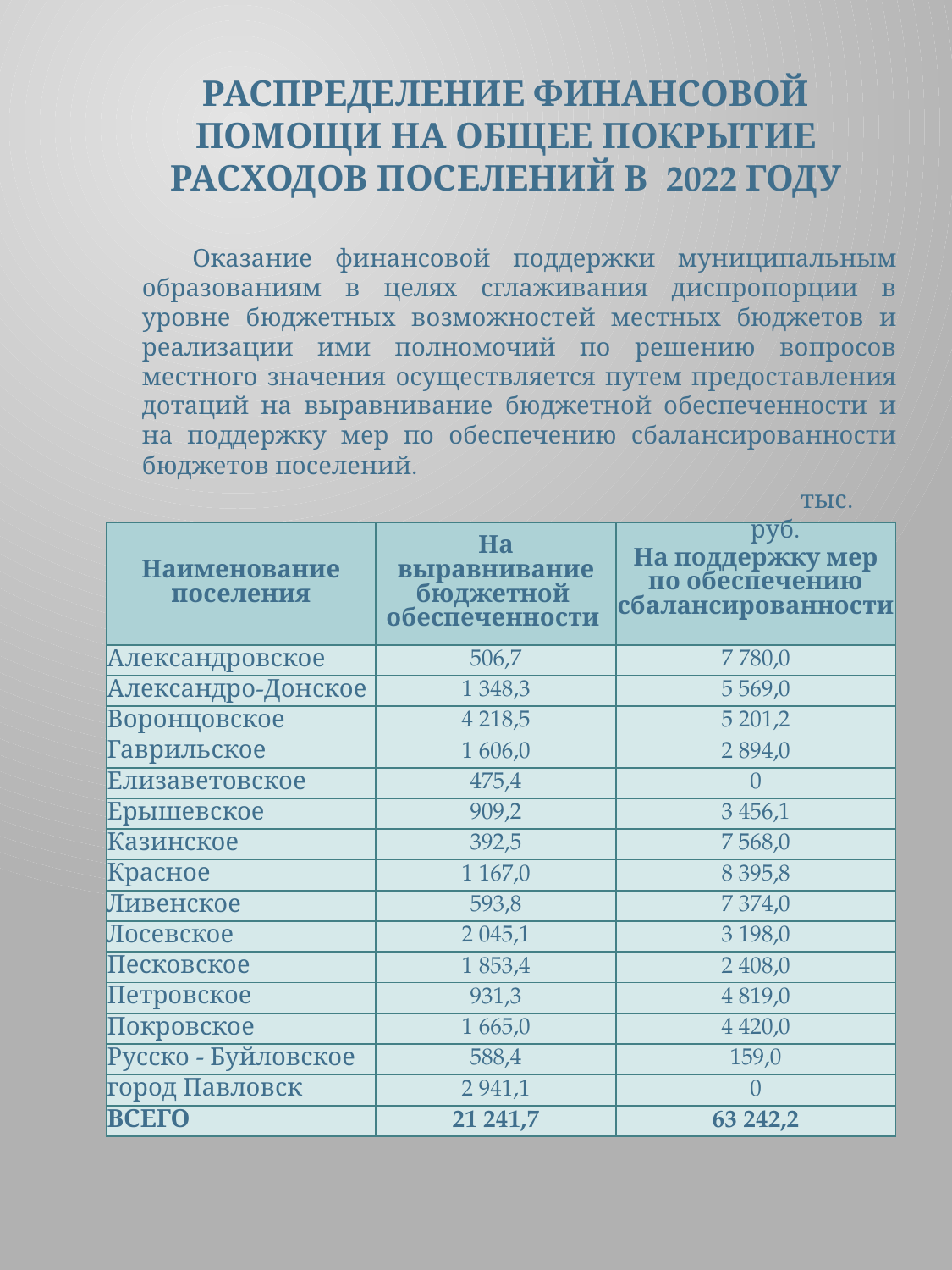

РАСПРЕДЕЛЕНИЕ ФИНАНСОВОЙ ПОМОЩИ НА ОБЩЕЕ ПОКРЫТИЕ РАСХОДОВ ПОСЕЛЕНИЙ В  2022 ГОДУ
Оказание финансовой поддержки муниципальным образованиям в целях сглаживания диспропорции в уровне бюджетных возможностей местных бюджетов и реализации ими полномочий по решению вопросов местного значения осуществляется путем предоставления дотаций на выравнивание бюджетной обеспеченности и на поддержку мер по обеспечению сбалансированности бюджетов поселений.
тыс. руб.
| Наименование поселения | На выравнивание бюджетной обеспеченности | На поддержку мер по обеспечению сбалансированности |
| --- | --- | --- |
| Александровское | 506,7 | 7 780,0 |
| Александро-Донское | 1 348,3 | 5 569,0 |
| Воронцовское | 4 218,5 | 5 201,2 |
| Гаврильское | 1 606,0 | 2 894,0 |
| Елизаветовское | 475,4 | 0 |
| Ерышевское | 909,2 | 3 456,1 |
| Казинское | 392,5 | 7 568,0 |
| Красное | 1 167,0 | 8 395,8 |
| Ливенское | 593,8 | 7 374,0 |
| Лосевское | 2 045,1 | 3 198,0 |
| Песковское | 1 853,4 | 2 408,0 |
| Петровское | 931,3 | 4 819,0 |
| Покровское | 1 665,0 | 4 420,0 |
| Русско - Буйловское | 588,4 | 159,0 |
| город Павловск | 2 941,1 | 0 |
| ВСЕГО | 21 241,7 | 63 242,2 |